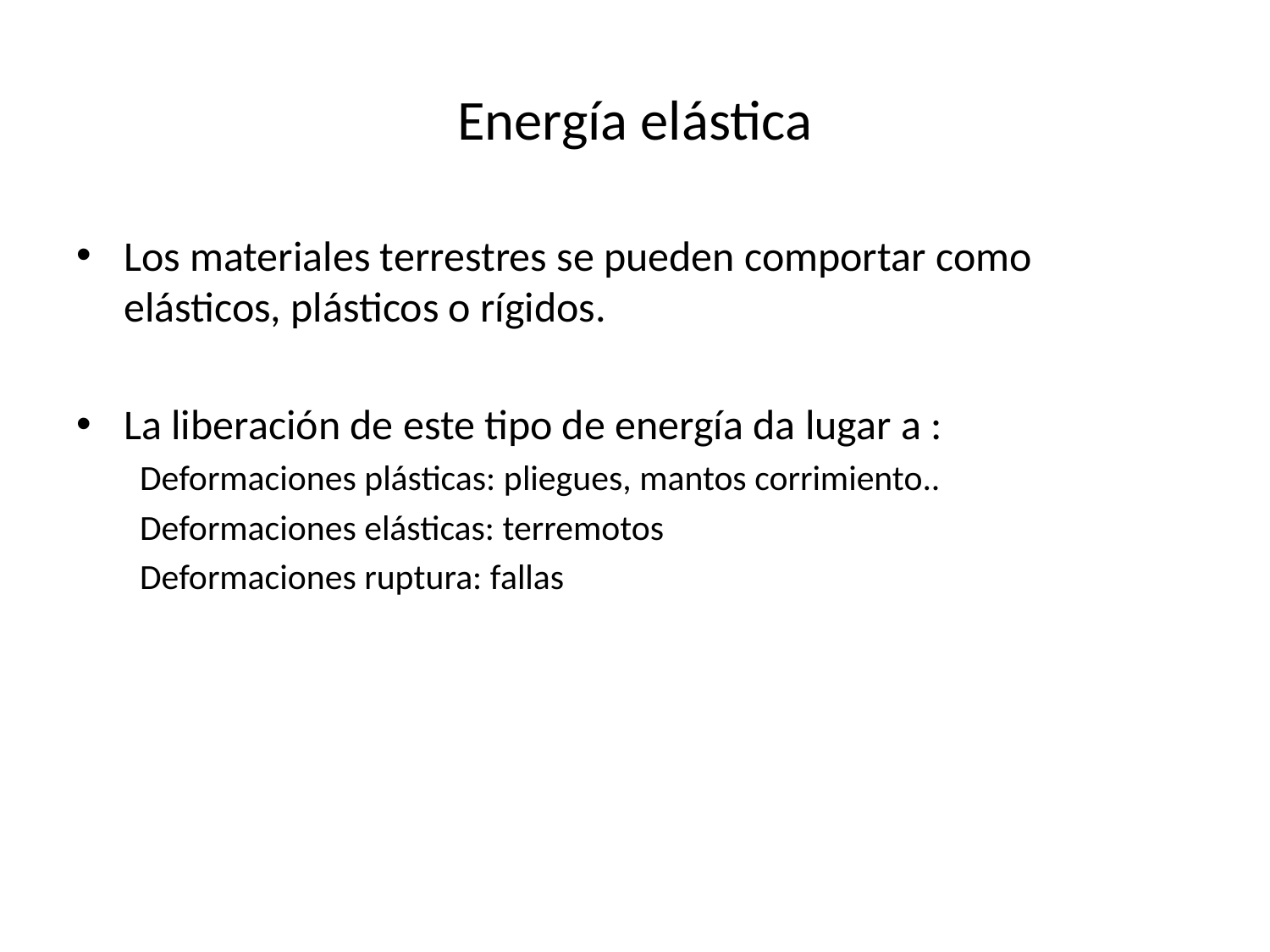

# Energía elástica
Los materiales terrestres se pueden comportar como elásticos, plásticos o rígidos.

La liberación de este tipo de energía da lugar a :
Deformaciones plásticas: pliegues, mantos corrimiento..
Deformaciones elásticas: terremotos
Deformaciones ruptura: fallas